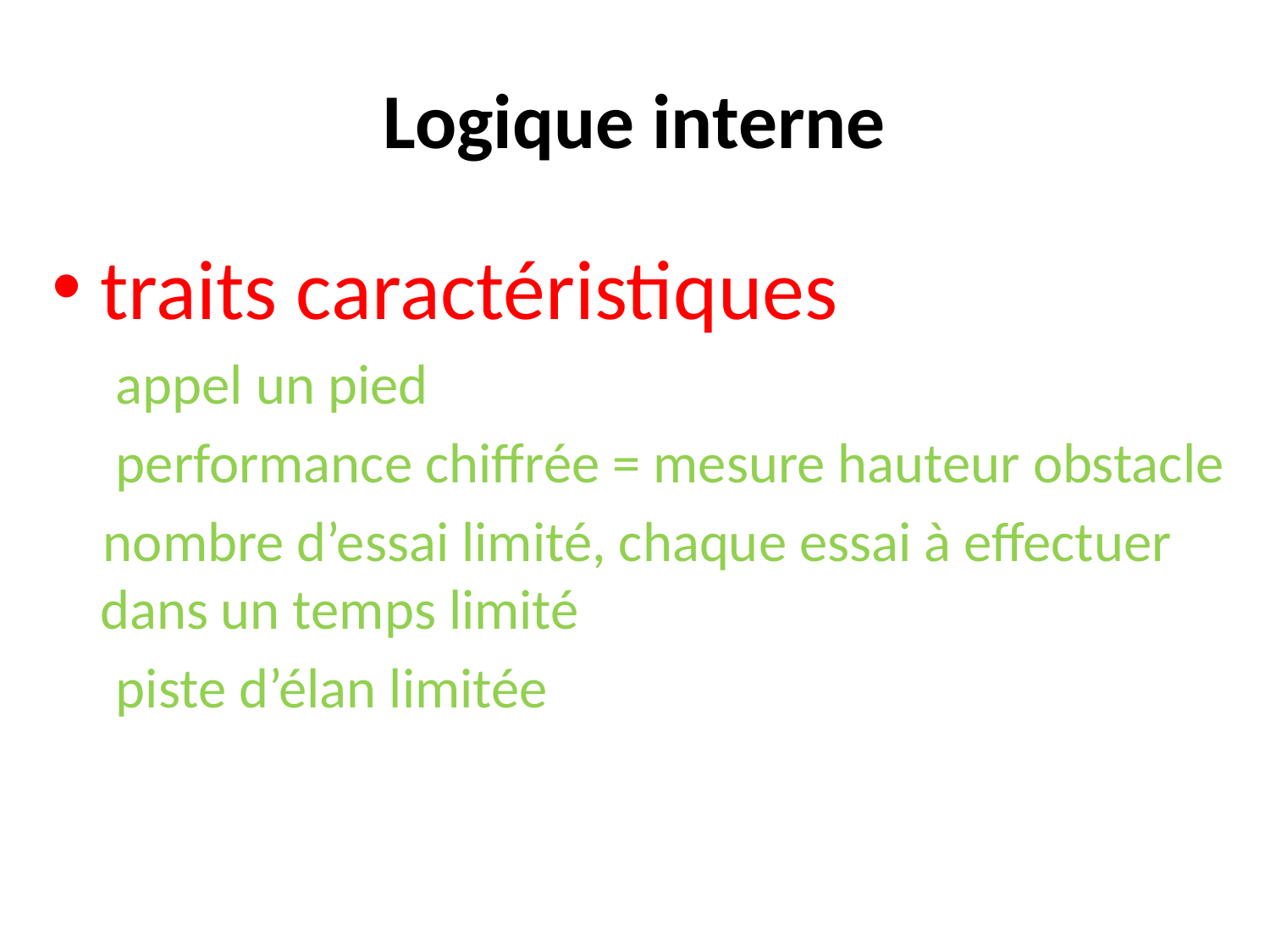

# Logique interne
traits caractéristiques
     appel un pied
     performance chiffrée = mesure hauteur obstacle
    nombre d’essai limité, chaque essai à effectuer      dans un temps limité
     piste d’élan limitée